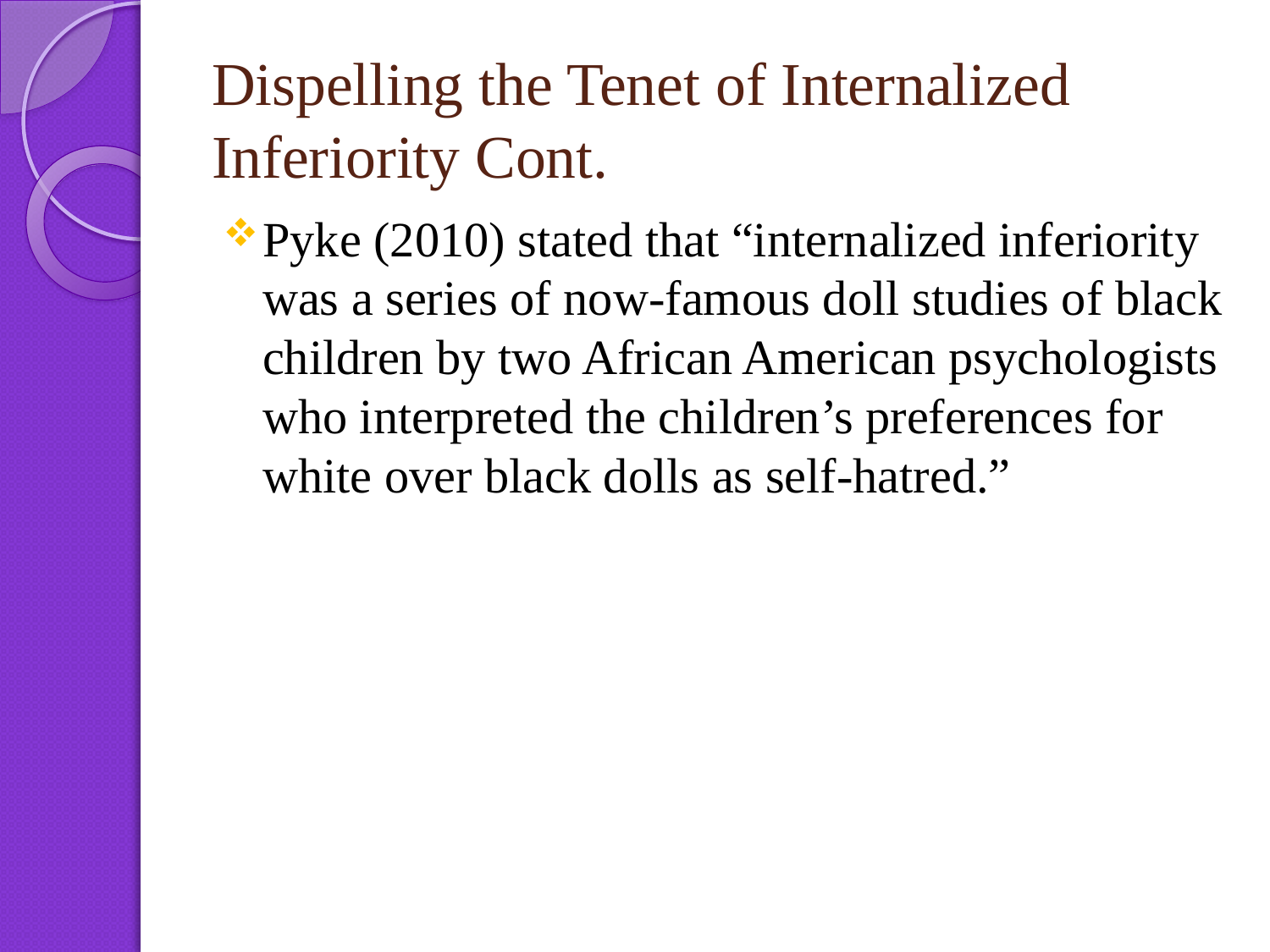

# Dispelling the Tenet of Internalized Inferiority Cont.
Pyke (2010) stated that “internalized inferiority was a series of now-famous doll studies of black children by two African American psychologists who interpreted the children’s preferences for white over black dolls as self-hatred.”